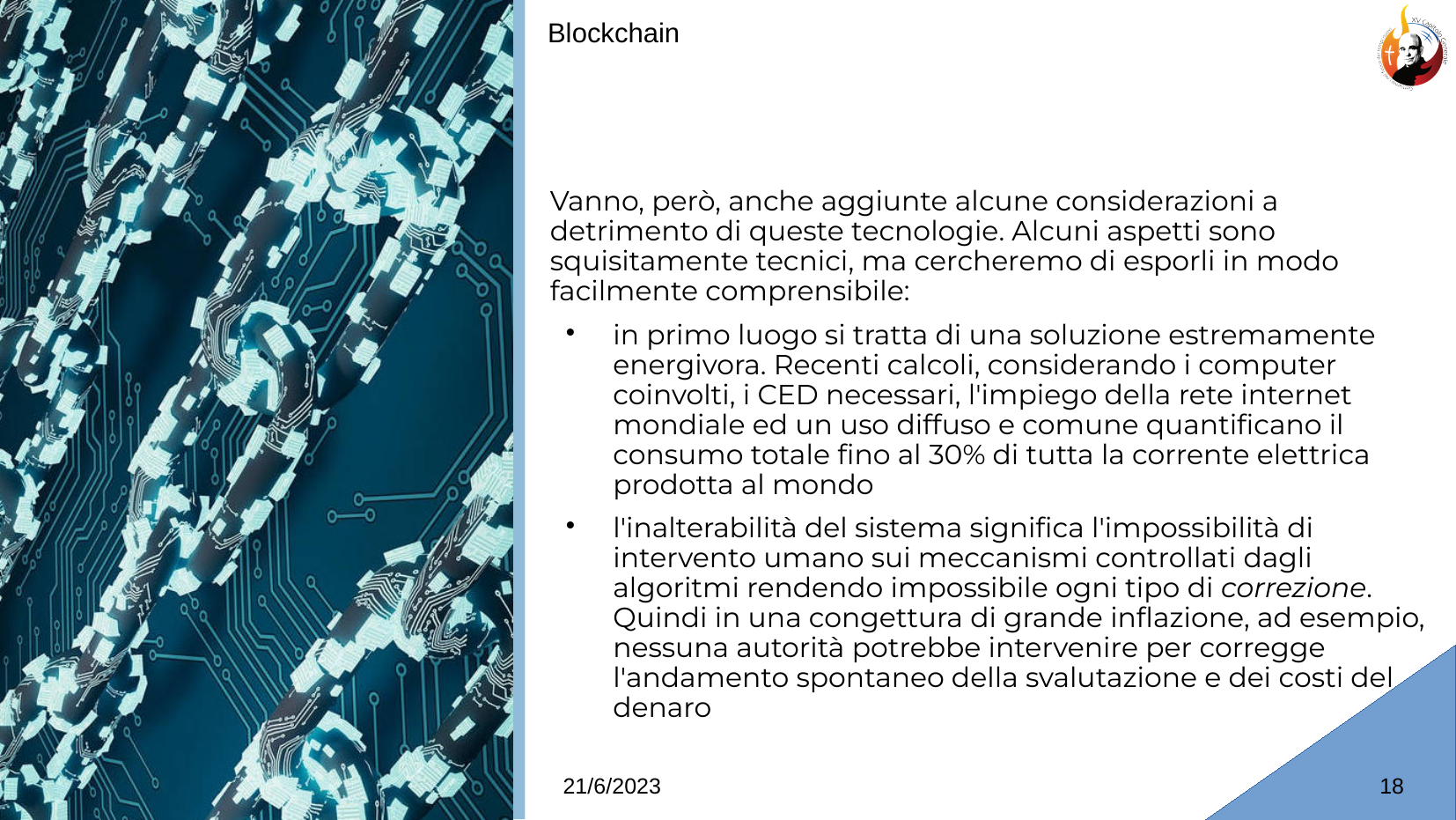

Blockchain
# Vanno, però, anche aggiunte alcune considerazioni a detrimento di queste tecnologie. Alcuni aspetti sono squisitamente tecnici, ma cercheremo di esporli in modo facilmente comprensibile:
in primo luogo si tratta di una soluzione estremamente energivora. Recenti calcoli, considerando i computer coinvolti, i CED necessari, l'impiego della rete internet mondiale ed un uso diffuso e comune quantificano il consumo totale fino al 30% di tutta la corrente elettrica prodotta al mondo
l'inalterabilità del sistema significa l'impossibilità di intervento umano sui meccanismi controllati dagli algoritmi rendendo impossibile ogni tipo di correzione. Quindi in una congettura di grande inflazione, ad esempio, nessuna autorità potrebbe intervenire per corregge l'andamento spontaneo della svalutazione e dei costi del denaro